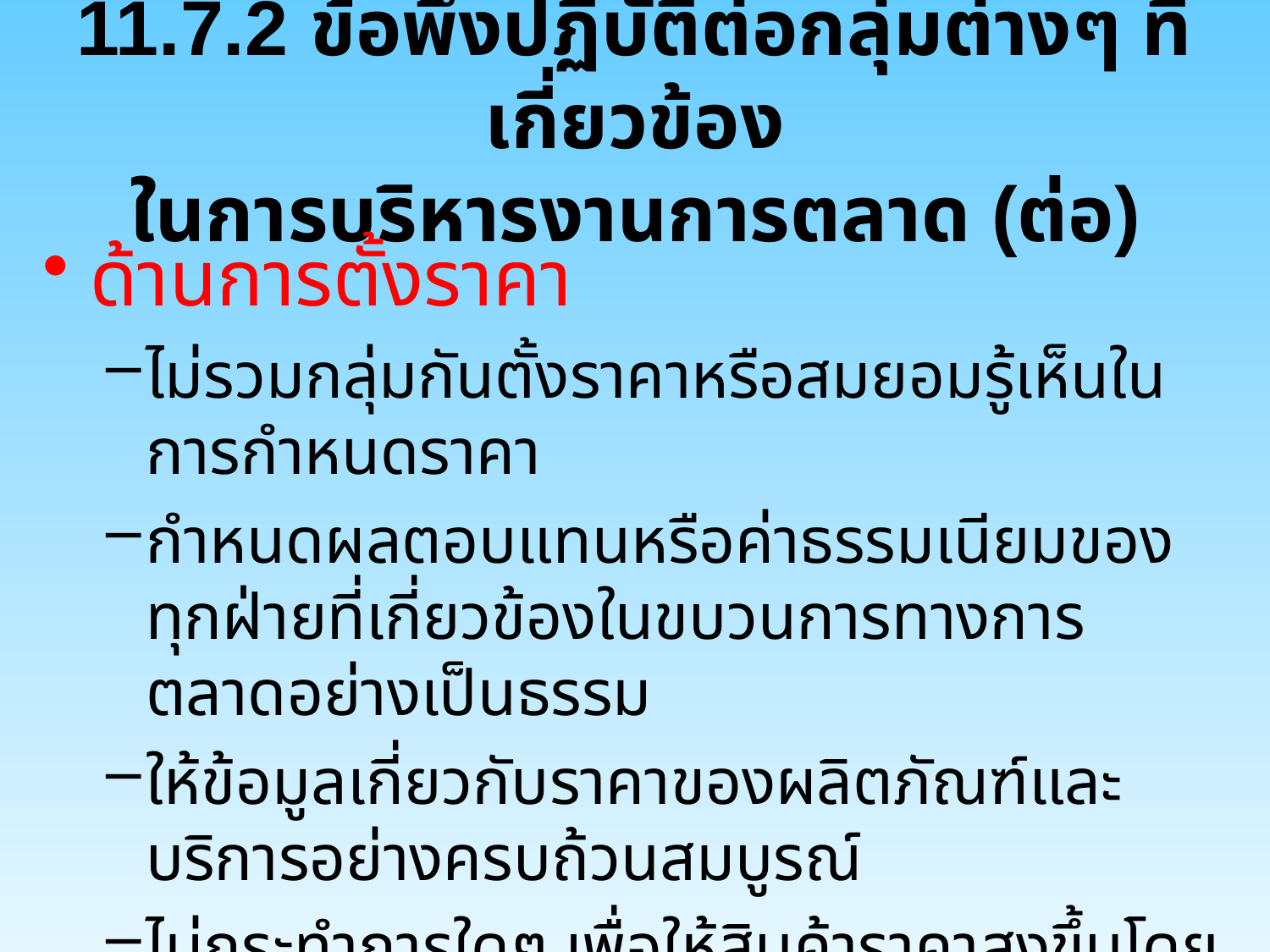

# 11.7.2 ข้อพึงปฏิบัติต่อกลุ่มต่างๆ ที่เกี่ยวข้อง ในการบริหารงานการตลาด (ต่อ)
ด้านการตั้งราคา
ไม่รวมกลุ่มกันตั้งราคาหรือสมยอมรู้เห็นในการกำหนดราคา
กำหนดผลตอบแทนหรือค่าธรรมเนียมของทุกฝ่ายที่เกี่ยวข้องในขบวนการทางการตลาดอย่างเป็นธรรม
ให้ข้อมูลเกี่ยวกับราคาของผลิตภัณฑ์และบริการอย่างครบถ้วนสมบูรณ์
ไม่กระทำการใดๆ เพื่อให้สินค้าราคาสูงขึ้นโดยไม่มีเหตุผล